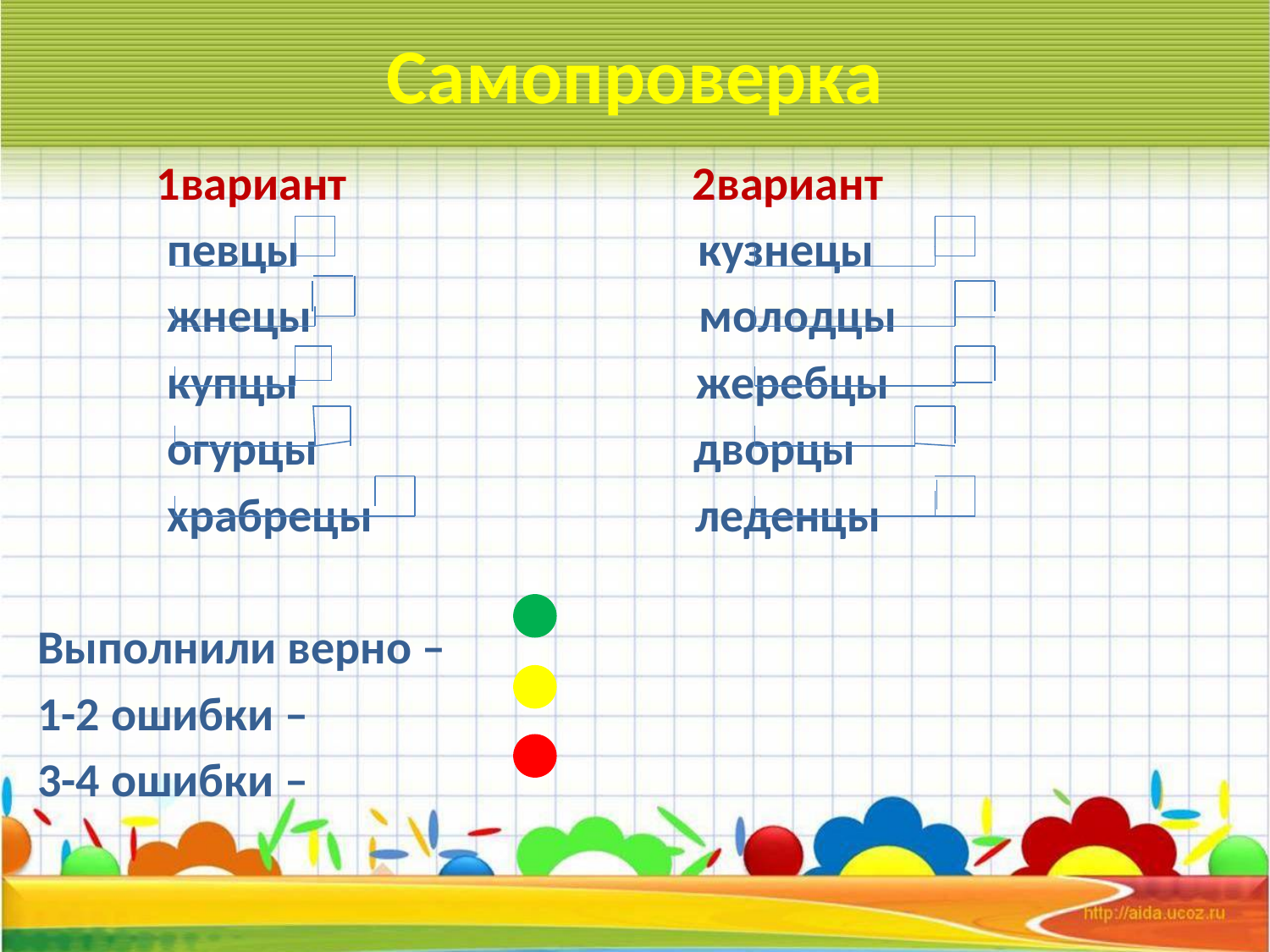

# Самопроверка
           1вариант                                2вариант
            певцы                                     кузнецы
            жнецы                                    молодцы
            купцы                                     жеребцы
            огурцы                                   дворцы
            храбрецы                              леденцы

Выполнили верно –
1-2 ошибки –
3-4 ошибки –